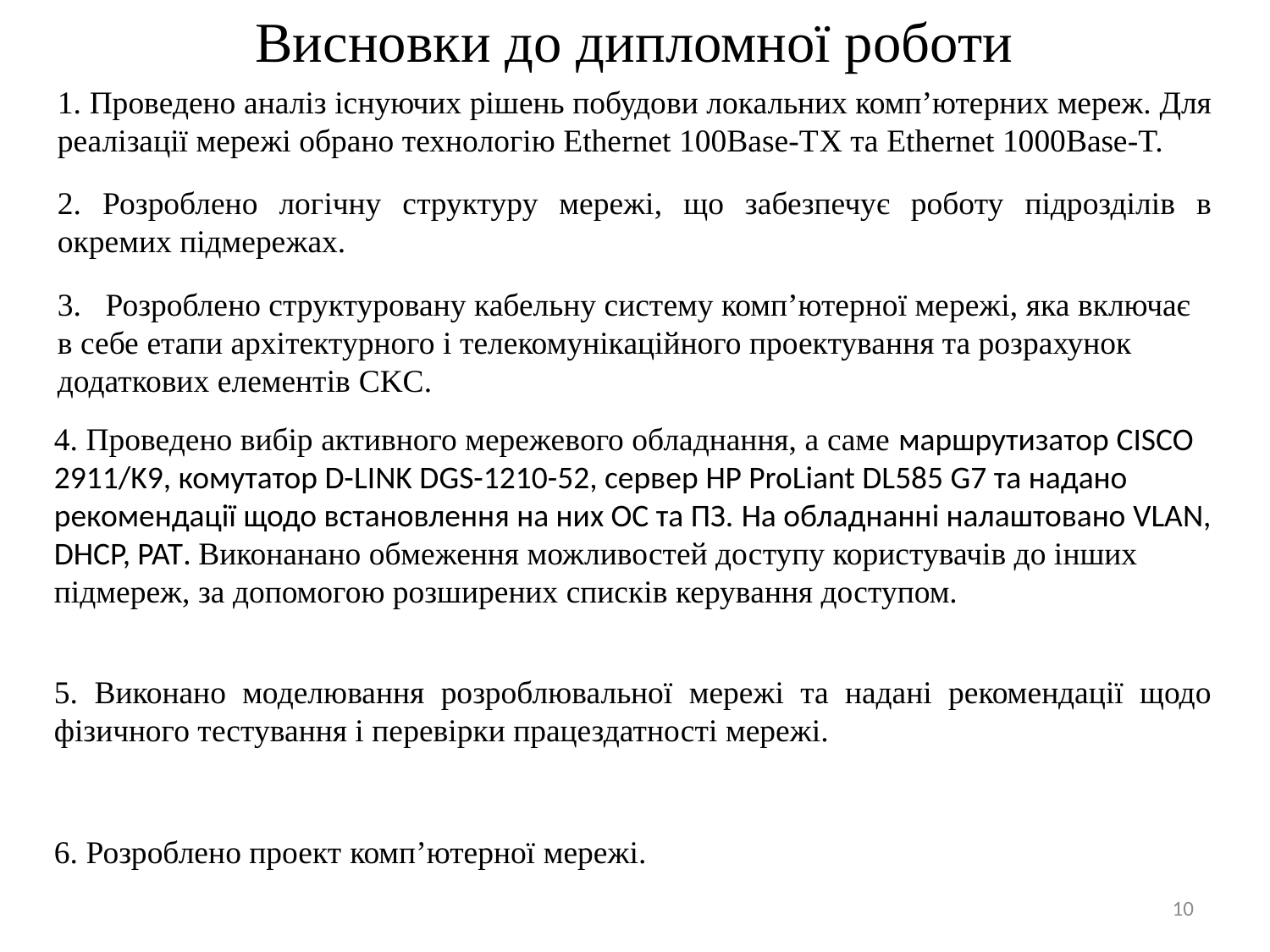

Висновки до дипломної роботи
1. Проведено аналіз існуючих рішень побудови локальних комп’ютерних мереж. Для реалізації мережі обрано технологію Ethernet 100Base-TX та Ethernet 1000Base-T.
2. Розроблено логічну структуру мережі, що забезпечує роботу підрозділів в окремих підмережах.
3.   Розроблено структуровану кабельну систему комп’ютерної мережі, яка включає в себе етапи архітектурного і телекомунікаційного проектування та розрахунок додаткових елементів CKC.
4. Проведено вибір активного мережевого обладнання, а саме маршрутизатор CISCO 2911/K9, комутатор D-LINK DGS-1210-52, сервер HP ProLiant DL585 G7 та надано рекомендації щодо встановлення на них ОС та ПЗ. На обладнанні налаштовано VLAN, DHCP, PAT. Виконанано обмеження можливостей доступу користувачів до інших підмереж, за допомогою розширених списків керування доступом.
5. Виконано моделювання розроблювальної мережі та надані рекомендації щодо фізичного тестування і перевірки працездатності мережі.
6. Розроблено проект комп’ютерної мережі.
10